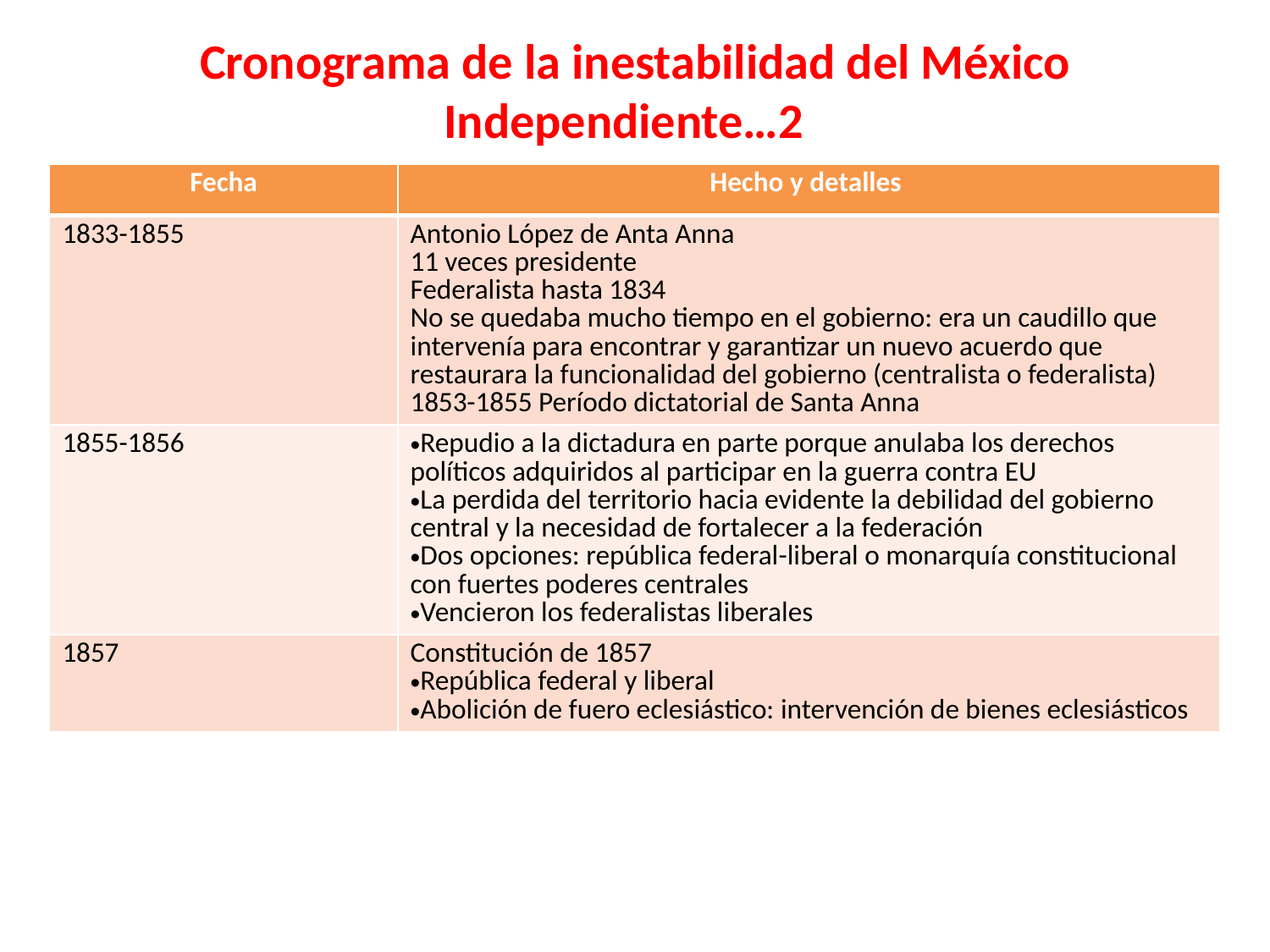

Cronograma de la inestabilidad del México Independiente…2
| Fecha | Hecho y detalles |
| --- | --- |
| 1833-1855 | Antonio López de Anta Anna 11 veces presidente Federalista hasta 1834 No se quedaba mucho tiempo en el gobierno: era un caudillo que intervenía para encontrar y garantizar un nuevo acuerdo que restaurara la funcionalidad del gobierno (centralista o federalista) 1853-1855 Período dictatorial de Santa Anna |
| 1855-1856 | Repudio a la dictadura en parte porque anulaba los derechos políticos adquiridos al participar en la guerra contra EU La perdida del territorio hacia evidente la debilidad del gobierno central y la necesidad de fortalecer a la federación Dos opciones: república federal-liberal o monarquía constitucional con fuertes poderes centrales Vencieron los federalistas liberales |
| 1857 | Constitución de 1857 República federal y liberal Abolición de fuero eclesiástico: intervención de bienes eclesiásticos |